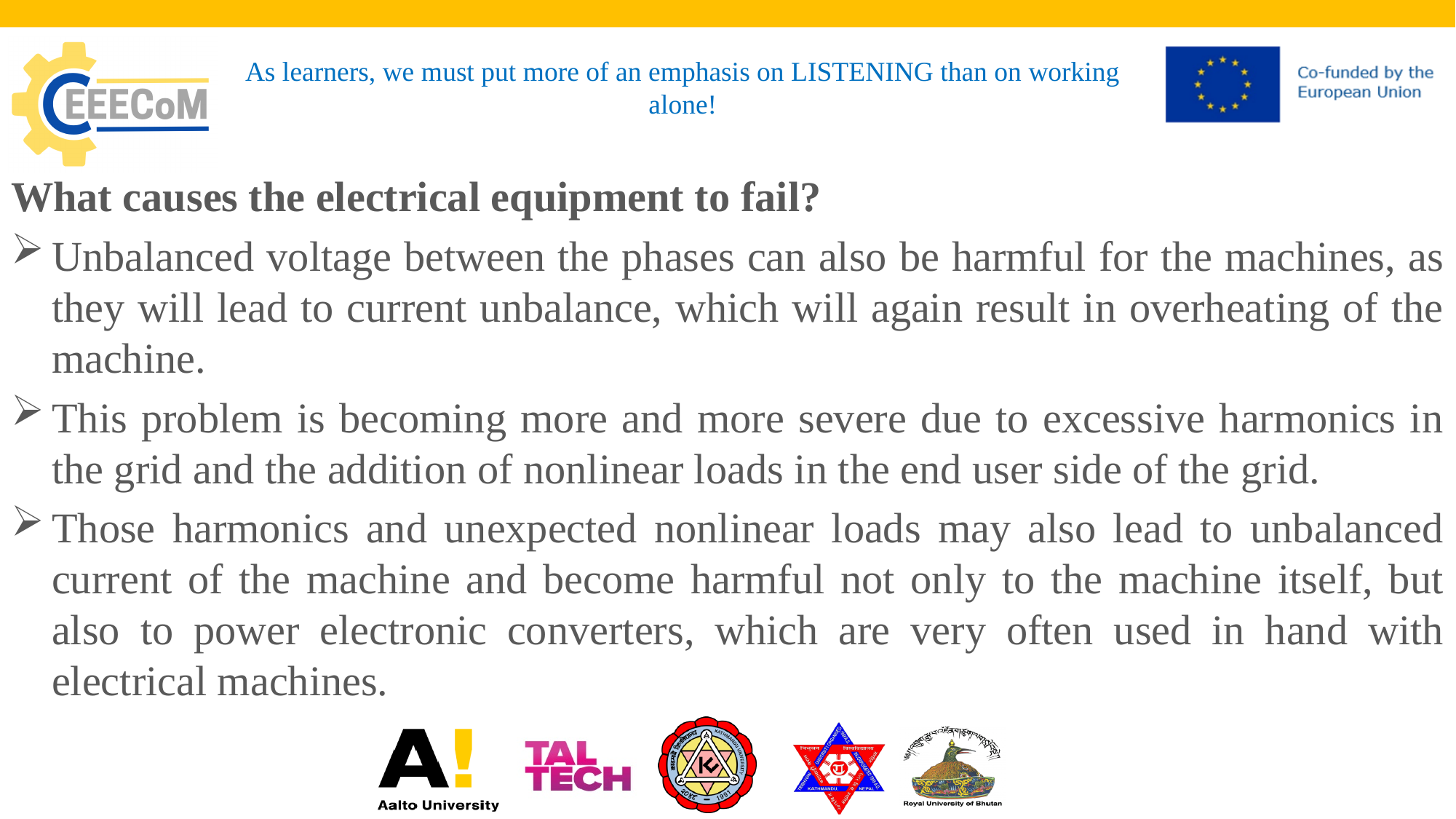

# As learners, we must put more of an emphasis on LISTENING than on working alone!
What causes the electrical equipment to fail?
Unbalanced voltage between the phases can also be harmful for the machines, as they will lead to current unbalance, which will again result in overheating of the machine.
This problem is becoming more and more severe due to excessive harmonics in the grid and the addition of nonlinear loads in the end user side of the grid.
Those harmonics and unexpected nonlinear loads may also lead to unbalanced current of the machine and become harmful not only to the machine itself, but also to power electronic converters, which are very often used in hand with electrical machines.